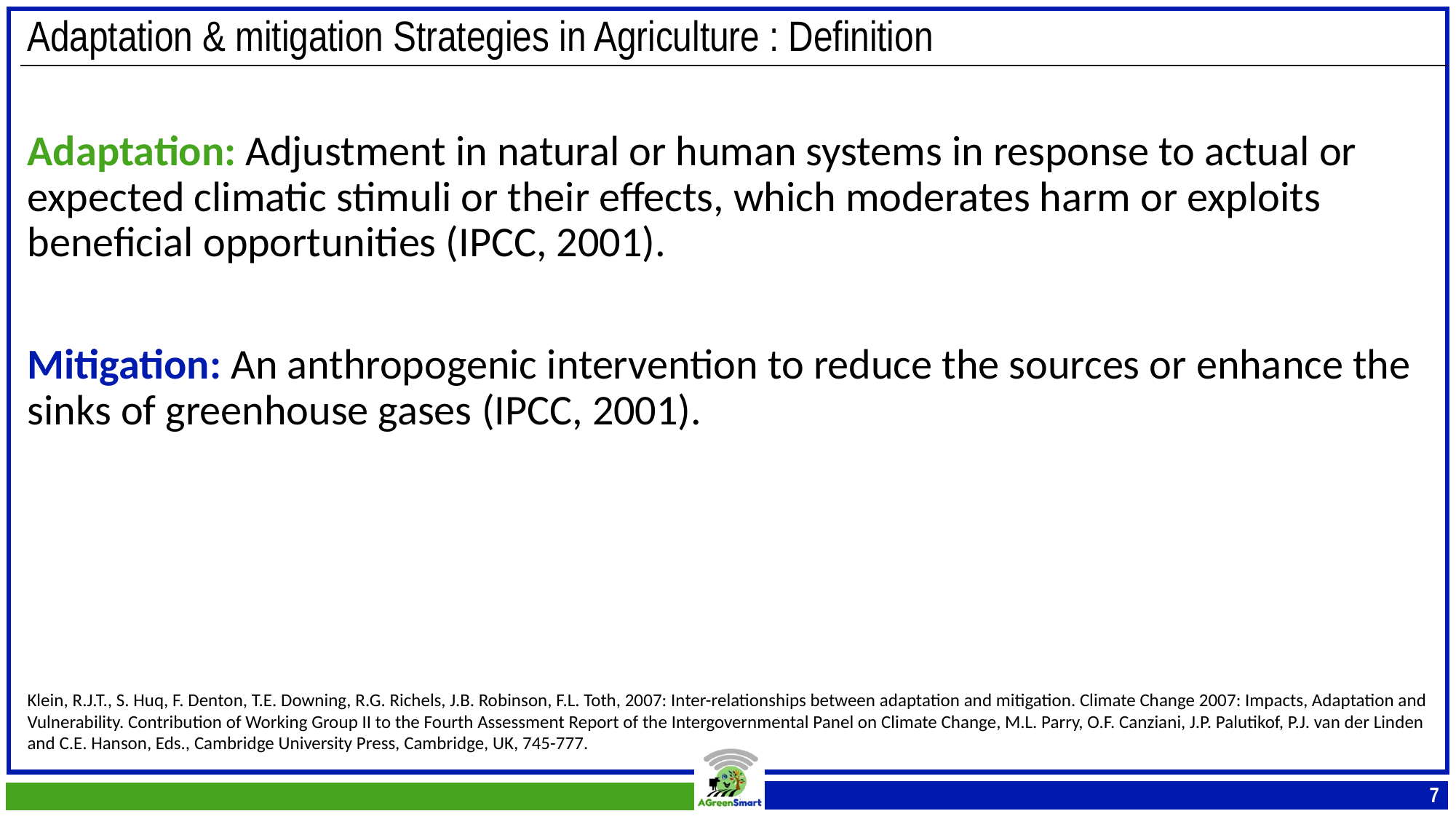

Adaptation & mitigation Strategies in Agriculture : Definition
Adaptation: Adjustment in natural or human systems in response to actual or expected climatic stimuli or their effects, which moderates harm or exploits beneficial opportunities (IPCC, 2001).

Mitigation: An anthropogenic intervention to reduce the sources or enhance the sinks of greenhouse gases (IPCC, 2001).

Klein, R.J.T., S. Huq, F. Denton, T.E. Downing, R.G. Richels, J.B. Robinson, F.L. Toth, 2007: Inter-relationships between adaptation and mitigation. Climate Change 2007: Impacts, Adaptation and Vulnerability. Contribution of Working Group II to the Fourth Assessment Report of the Intergovernmental Panel on Climate Change, M.L. Parry, O.F. Canziani, J.P. Palutikof, P.J. van der Linden and C.E. Hanson, Eds., Cambridge University Press, Cambridge, UK, 745-777.
7